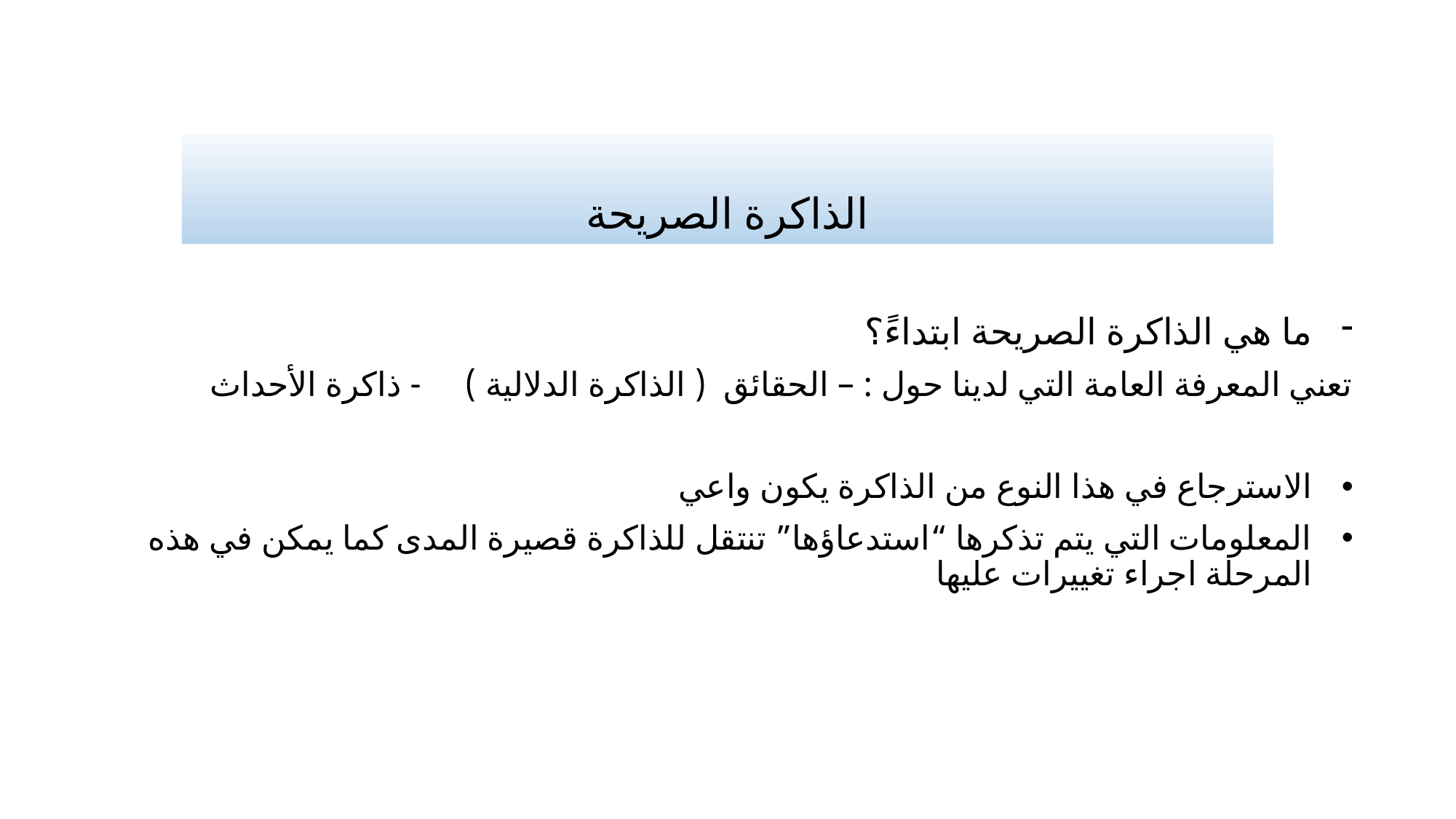

# الذاكرة الصريحة
ما هي الذاكرة الصريحة ابتداءً؟
تعني المعرفة العامة التي لدينا حول : – الحقائق  ( الذاكرة الدلالية )     - ذاكرة الأحداث

الاسترجاع في هذا النوع من الذاكرة يكون واعي
المعلومات التي يتم تذكرها “استدعاؤها” تنتقل للذاكرة قصيرة المدى كما يمكن في هذه المرحلة اجراء تغييرات عليها